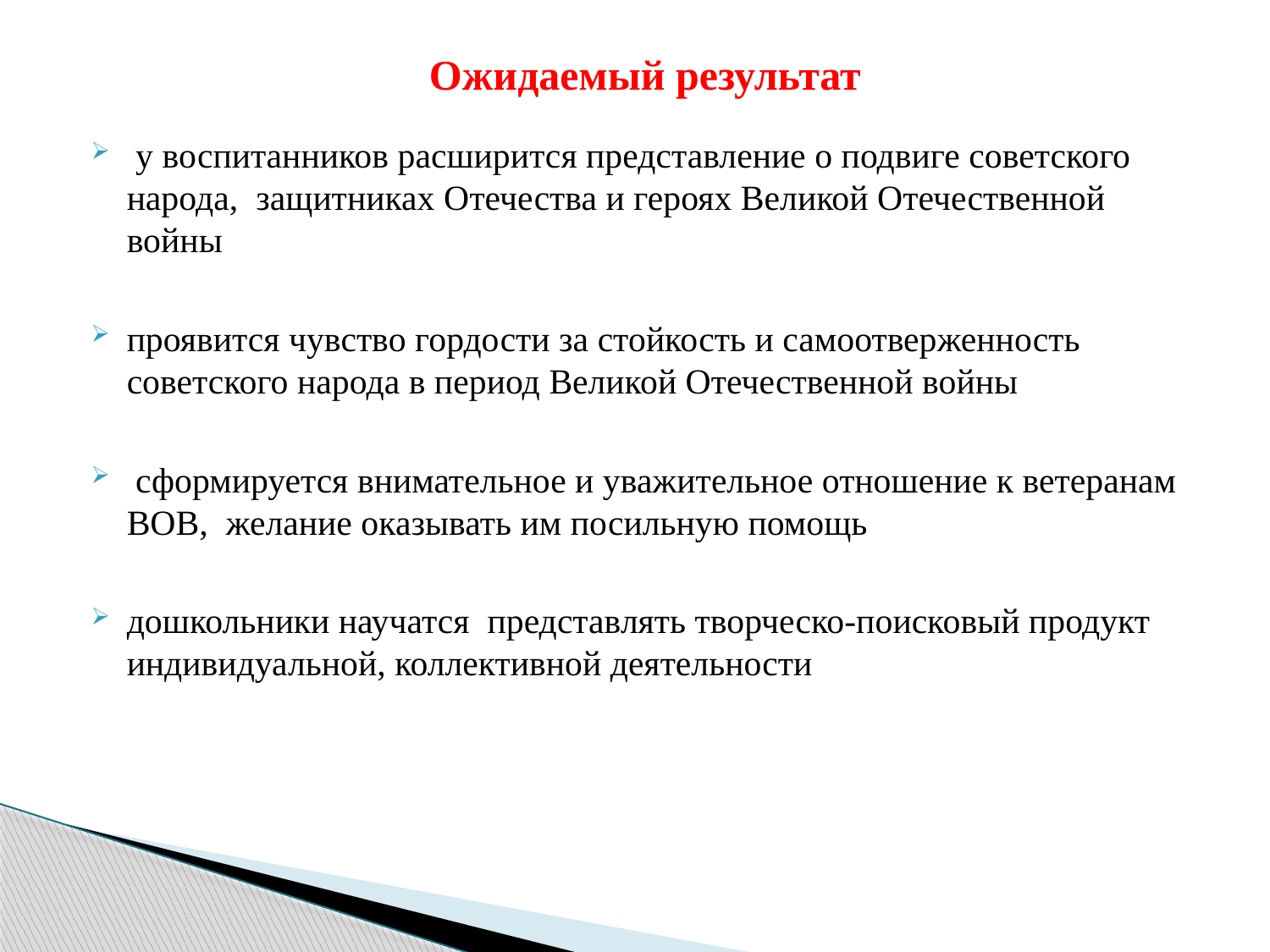

# Ожидаемый результат
 у воспитанников расширится представление о подвиге советского народа,  защитниках Отечества и героях Великой Отечественной войны

проявится чувство гордости за стойкость и самоотверженность советского народа в период Великой Отечественной войны

 сформируется внимательное и уважительное отношение к ветеранам ВОВ,  желание оказывать им посильную помощь

дошкольники научатся  представлять творческо-поисковый продукт индивидуальной, коллективной деятельности